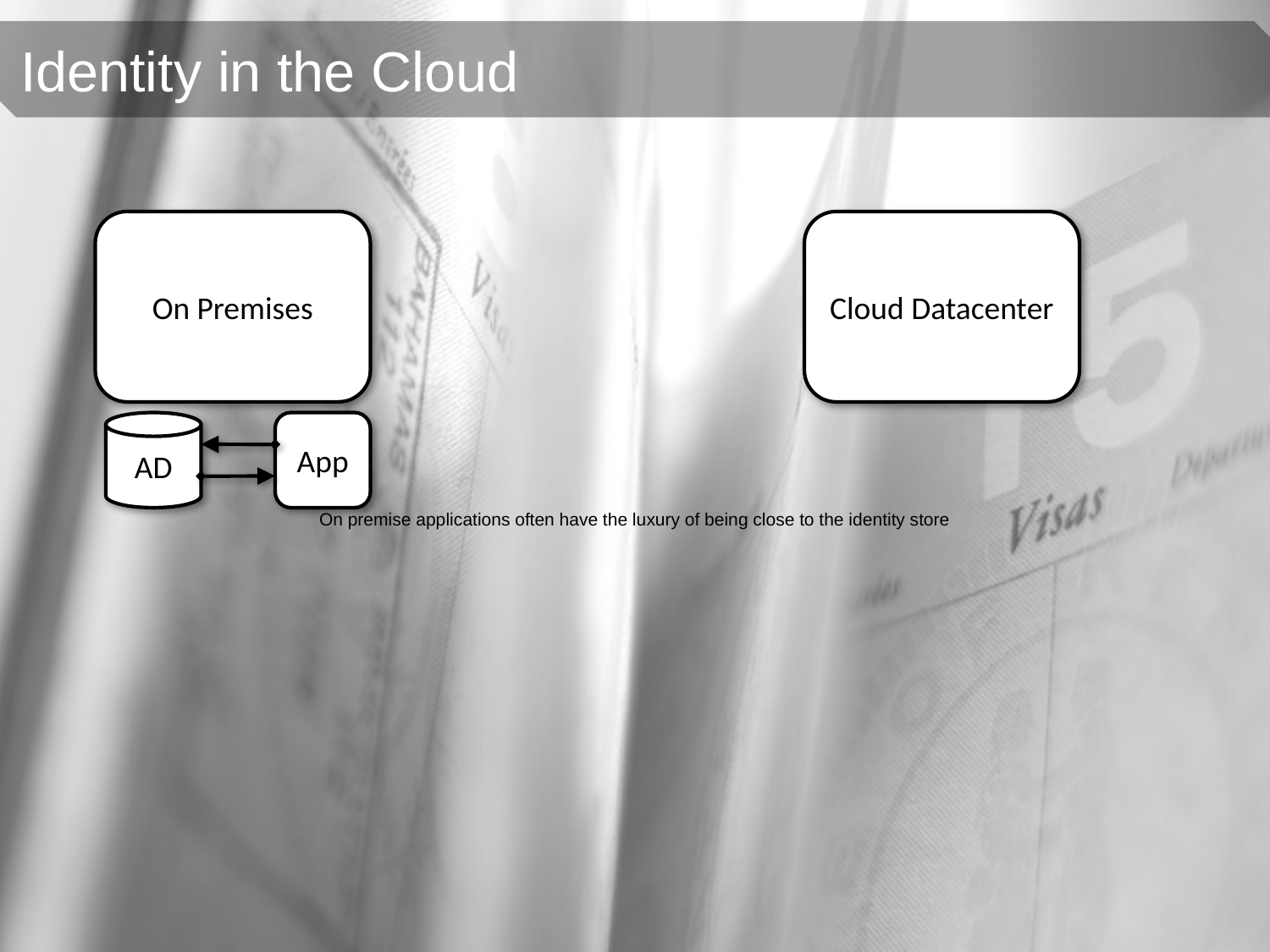

On Premises
Cloud Datacenter
On premise applications often have the luxury of being close to the identity store
AD
App